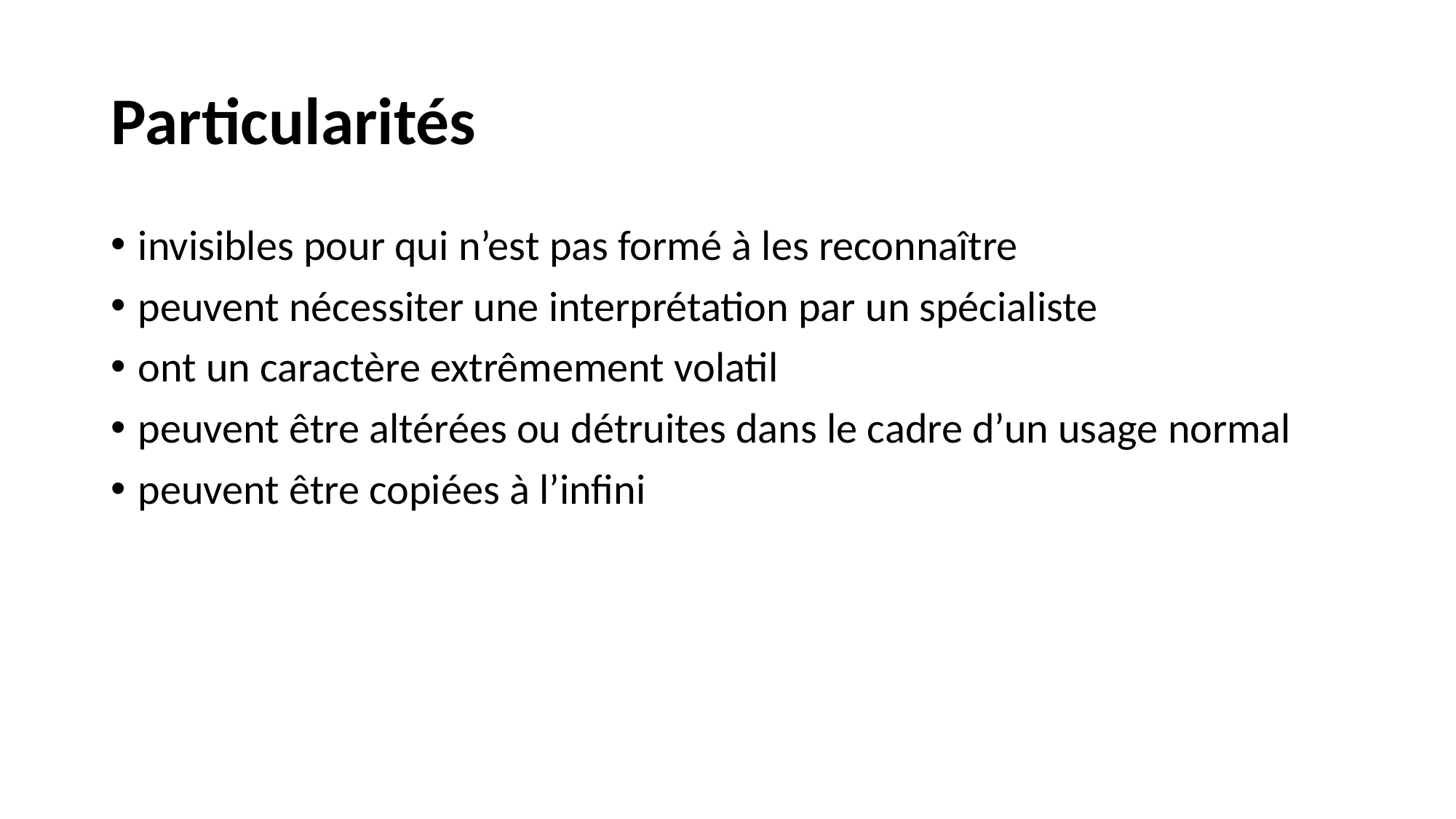

# Particularités
invisibles pour qui n’est pas formé à les reconnaître
peuvent nécessiter une interprétation par un spécialiste
ont un caractère extrêmement volatil
peuvent être altérées ou détruites dans le cadre d’un usage normal
peuvent être copiées à l’infini